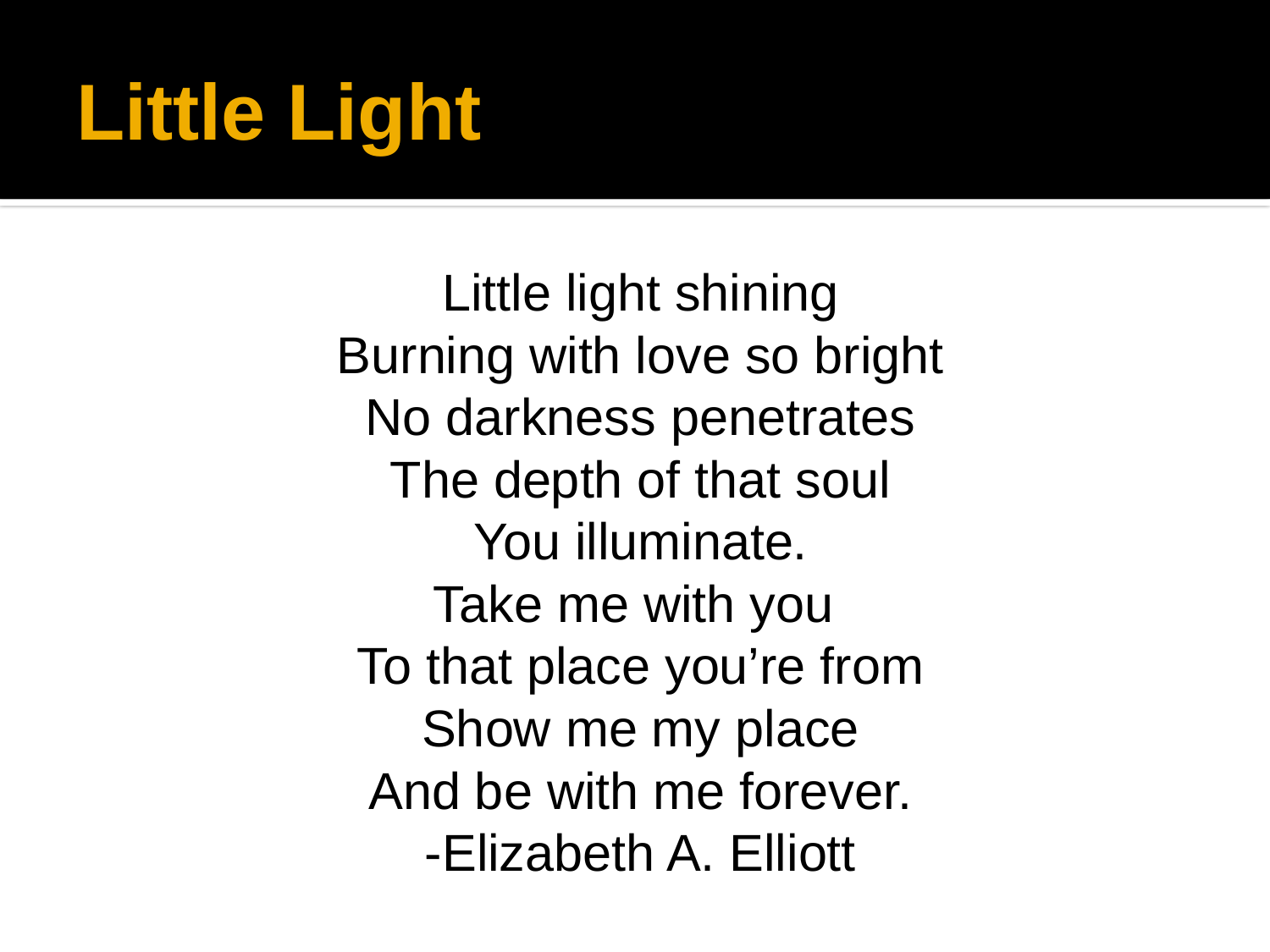

# Little Light
Little light shining
Burning with love so bright
No darkness penetrates
The depth of that soul
You illuminate.
Take me with you
To that place you’re from
Show me my place
And be with me forever.
-Elizabeth A. Elliott